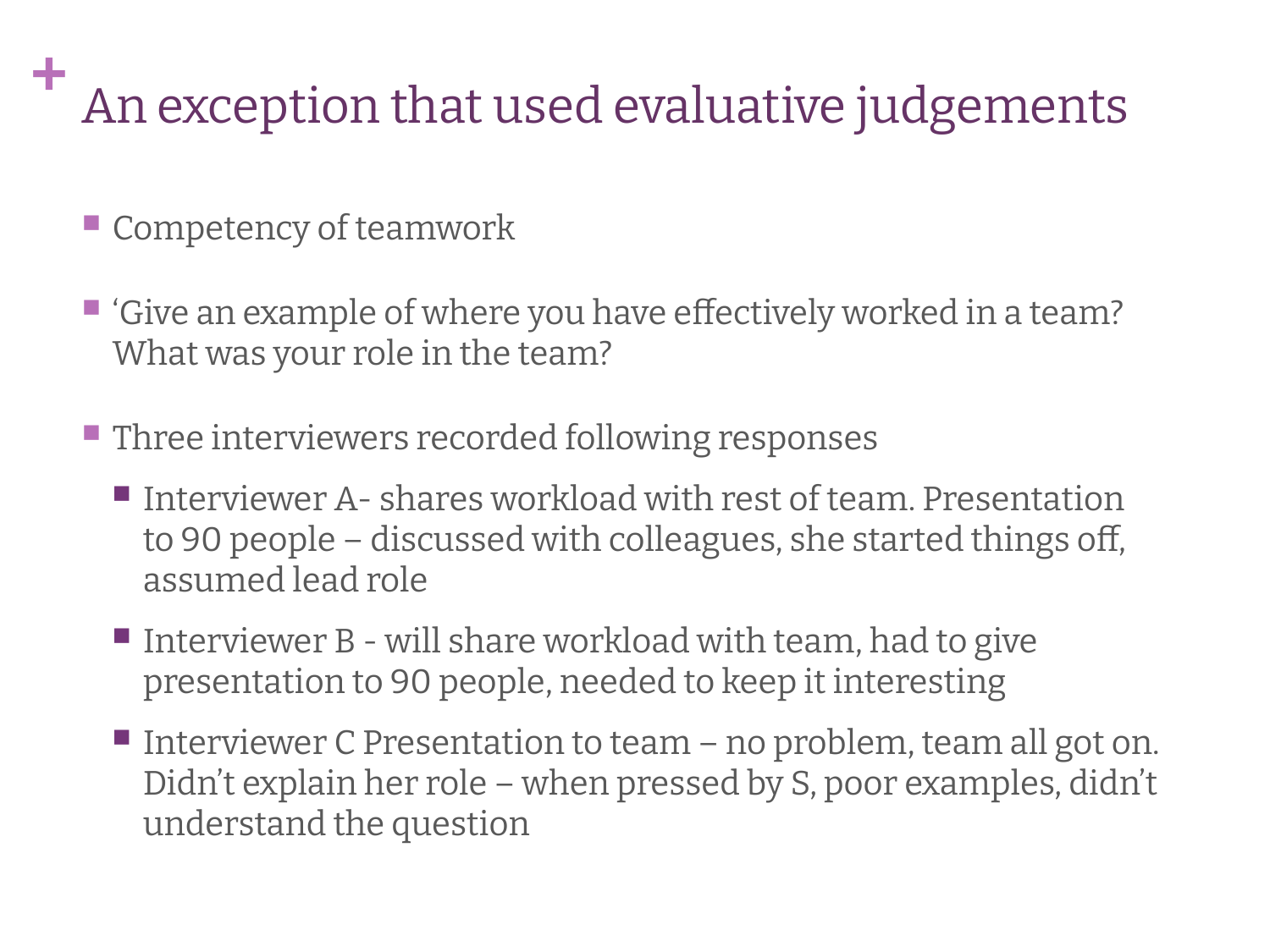

# An exception that used evaluative judgements
Competency of teamwork
‘Give an example of where you have effectively worked in a team? What was your role in the team?
Three interviewers recorded following responses
Interviewer A- shares workload with rest of team. Presentation to 90 people – discussed with colleagues, she started things off, assumed lead role
Interviewer B - will share workload with team, had to give presentation to 90 people, needed to keep it interesting
Interviewer C Presentation to team – no problem, team all got on. Didn’t explain her role – when pressed by S, poor examples, didn’t understand the question